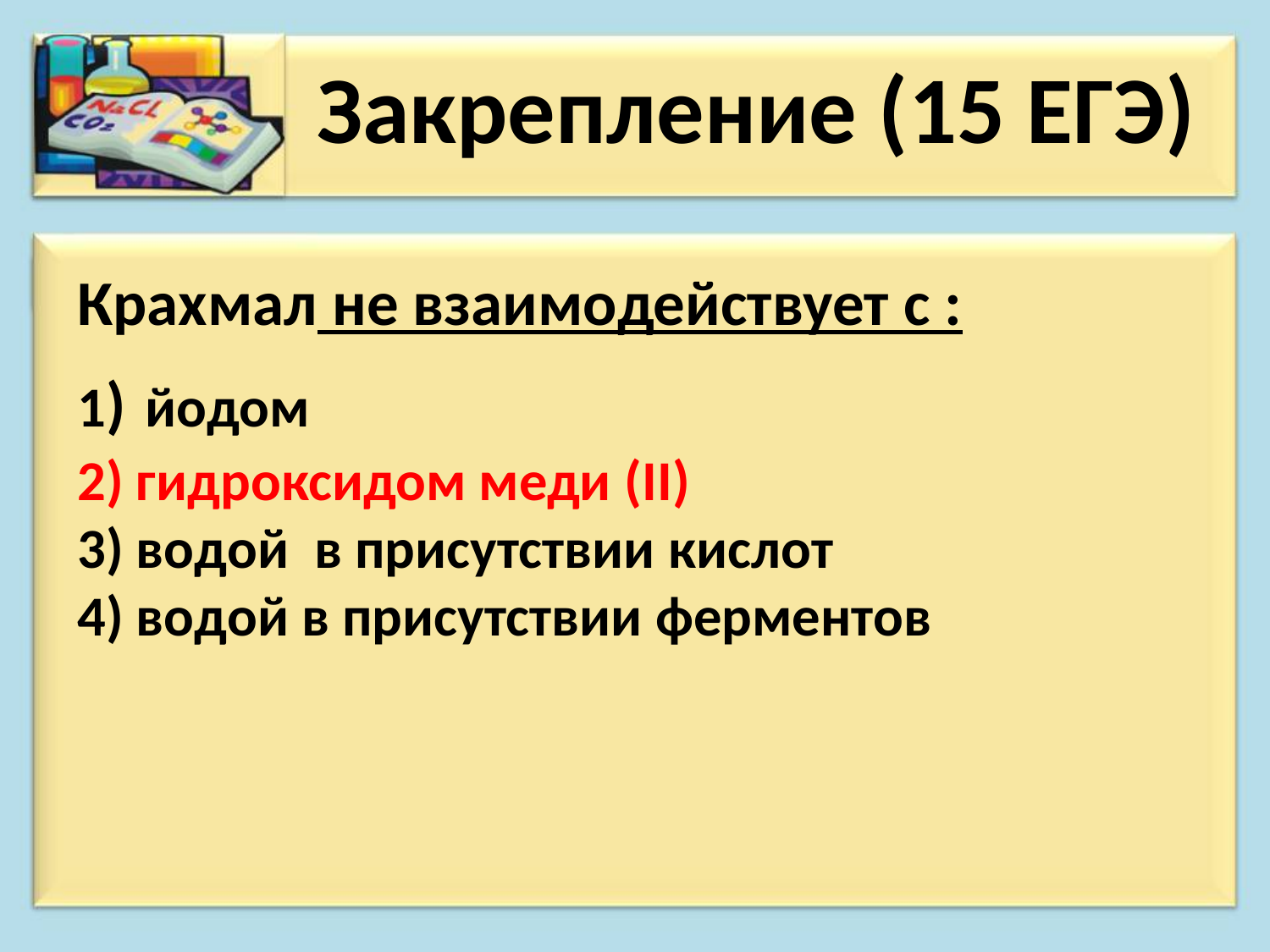

# Закрепление (15 ЕГЭ)
Крахмал не взаимодействует с :

1) йодом
2) гидроксидом меди (II)
3) водой  в присутствии кислот
4) водой в присутствии ферментов